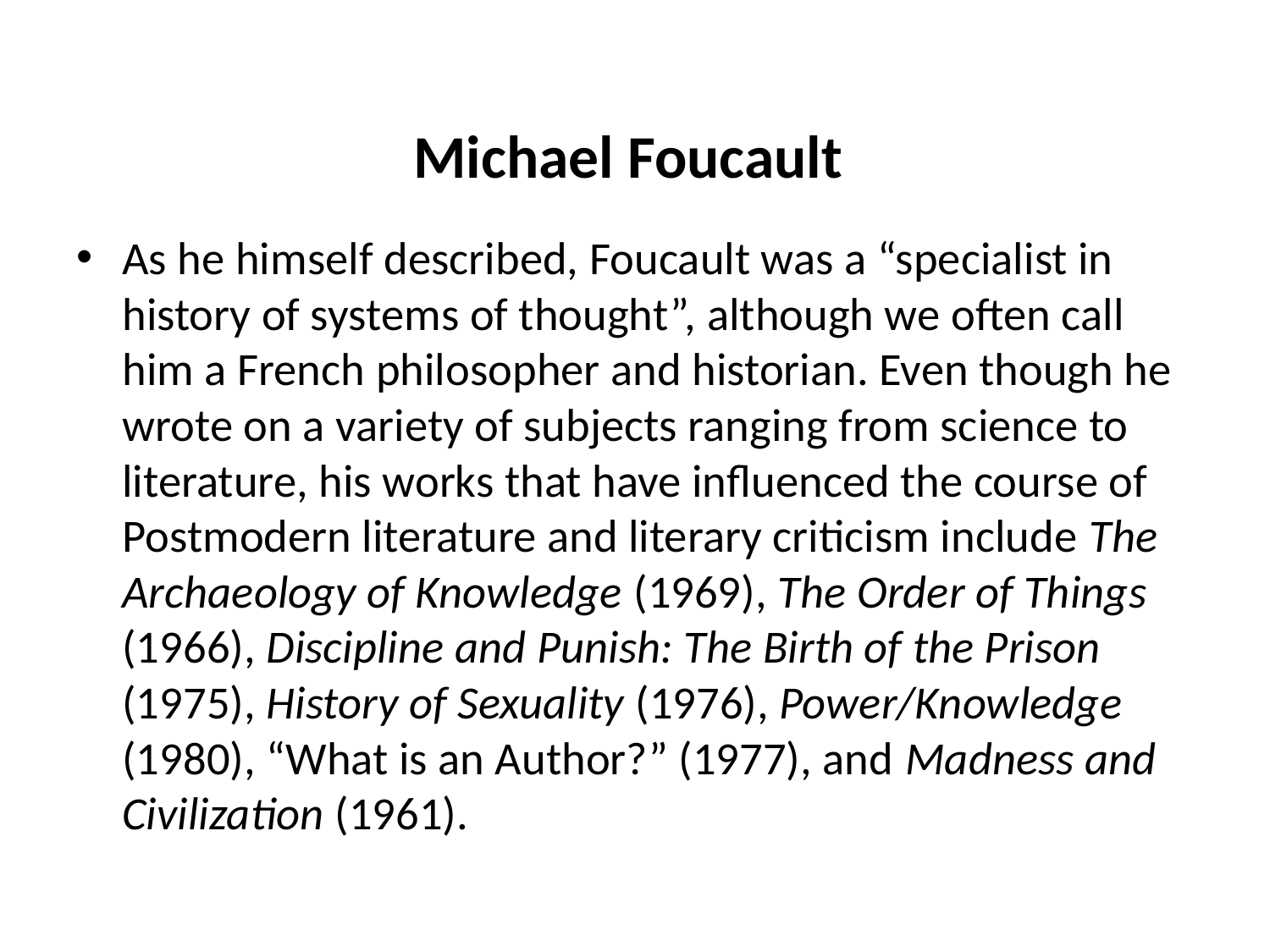

# Michael Foucault
As he himself described, Foucault was a “specialist in history of systems of thought”, although we often call him a French philosopher and historian. Even though he wrote on a variety of subjects ranging from science to literature, his works that have influenced the course of Postmodern literature and literary criticism include The Archaeology of Knowledge (1969), The Order of Things (1966), Discipline and Punish: The Birth of the Prison (1975), History of Sexuality (1976), Power/Knowledge (1980), “What is an Author?” (1977), and Madness and Civilization (1961).